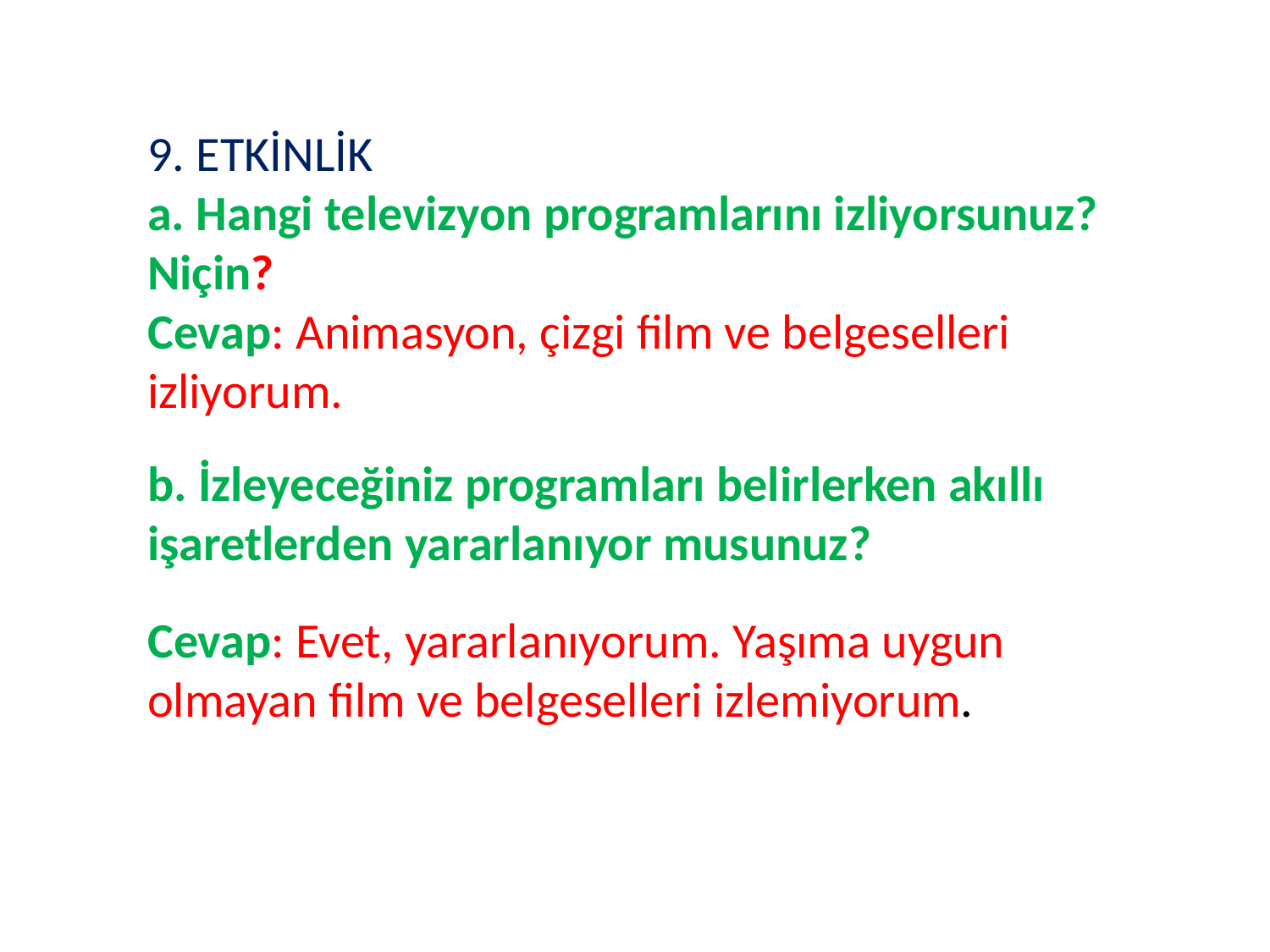

9. ETKİNLİK
a. Hangi televizyon programlarını izliyorsunuz? Niçin?
Cevap: Animasyon, çizgi film ve belgeselleri izliyorum.

b. İzleyeceğiniz programları belirlerken akıllı işaretlerden yararlanıyor musunuz?

Cevap: Evet, yararlanıyorum. Yaşıma uygun olmayan film ve belgeselleri izlemiyorum.